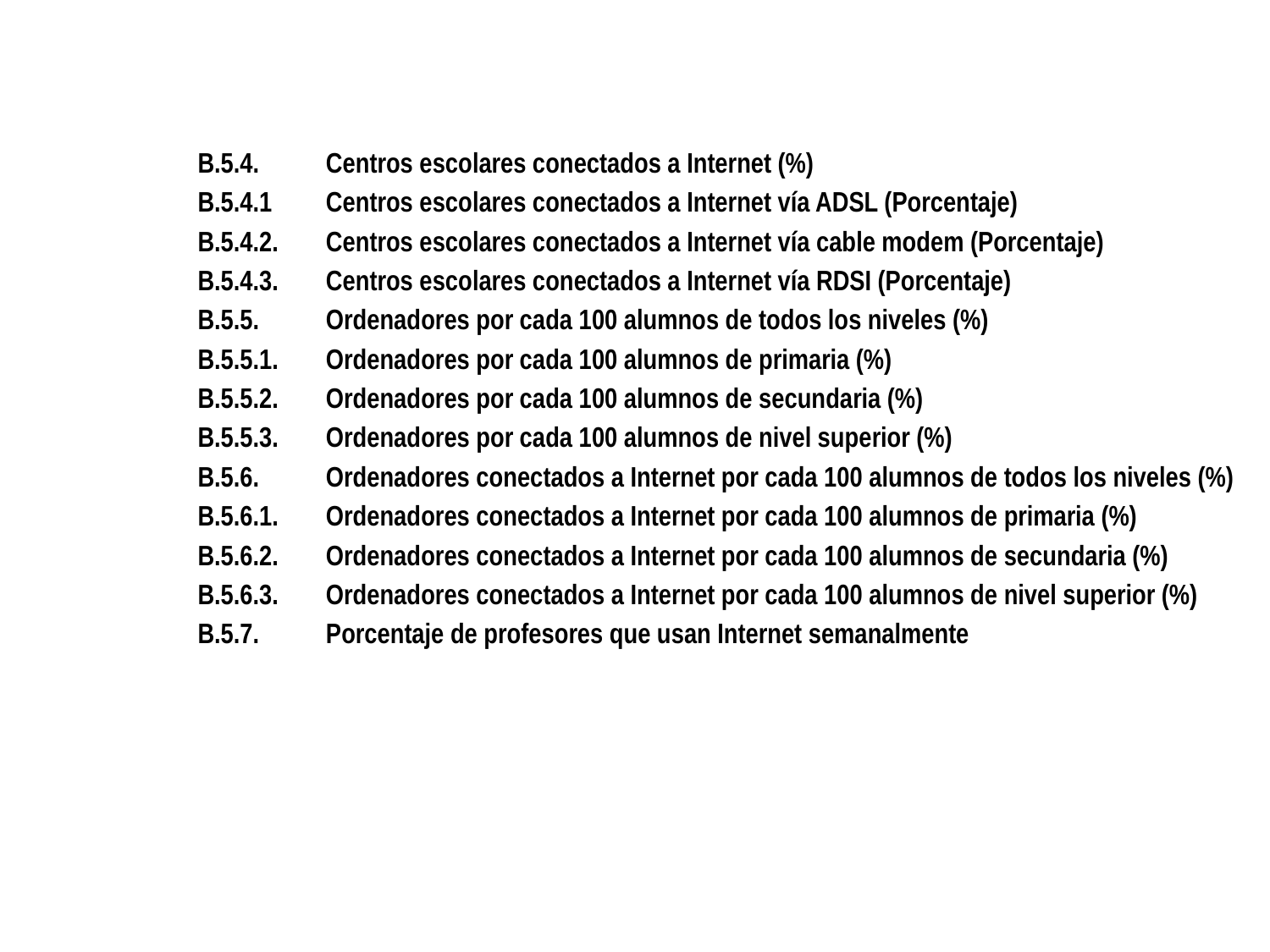

| B.5.4. | Centros escolares conectados a Internet (%) |
| --- | --- |
| B.5.4.1 | Centros escolares conectados a Internet vía ADSL (Porcentaje) |
| B.5.4.2. | Centros escolares conectados a Internet vía cable modem (Porcentaje) |
| B.5.4.3. | Centros escolares conectados a Internet vía RDSI (Porcentaje) |
| B.5.5. | Ordenadores por cada 100 alumnos de todos los niveles (%) |
| B.5.5.1. | Ordenadores por cada 100 alumnos de primaria (%) |
| B.5.5.2. | Ordenadores por cada 100 alumnos de secundaria (%) |
| B.5.5.3. | Ordenadores por cada 100 alumnos de nivel superior (%) |
| B.5.6. | Ordenadores conectados a Internet por cada 100 alumnos de todos los niveles (%) |
| B.5.6.1. | Ordenadores conectados a Internet por cada 100 alumnos de primaria (%) |
| B.5.6.2. | Ordenadores conectados a Internet por cada 100 alumnos de secundaria (%) |
| B.5.6.3. | Ordenadores conectados a Internet por cada 100 alumnos de nivel superior (%) |
| B.5.7. | Porcentaje de profesores que usan Internet semanalmente |